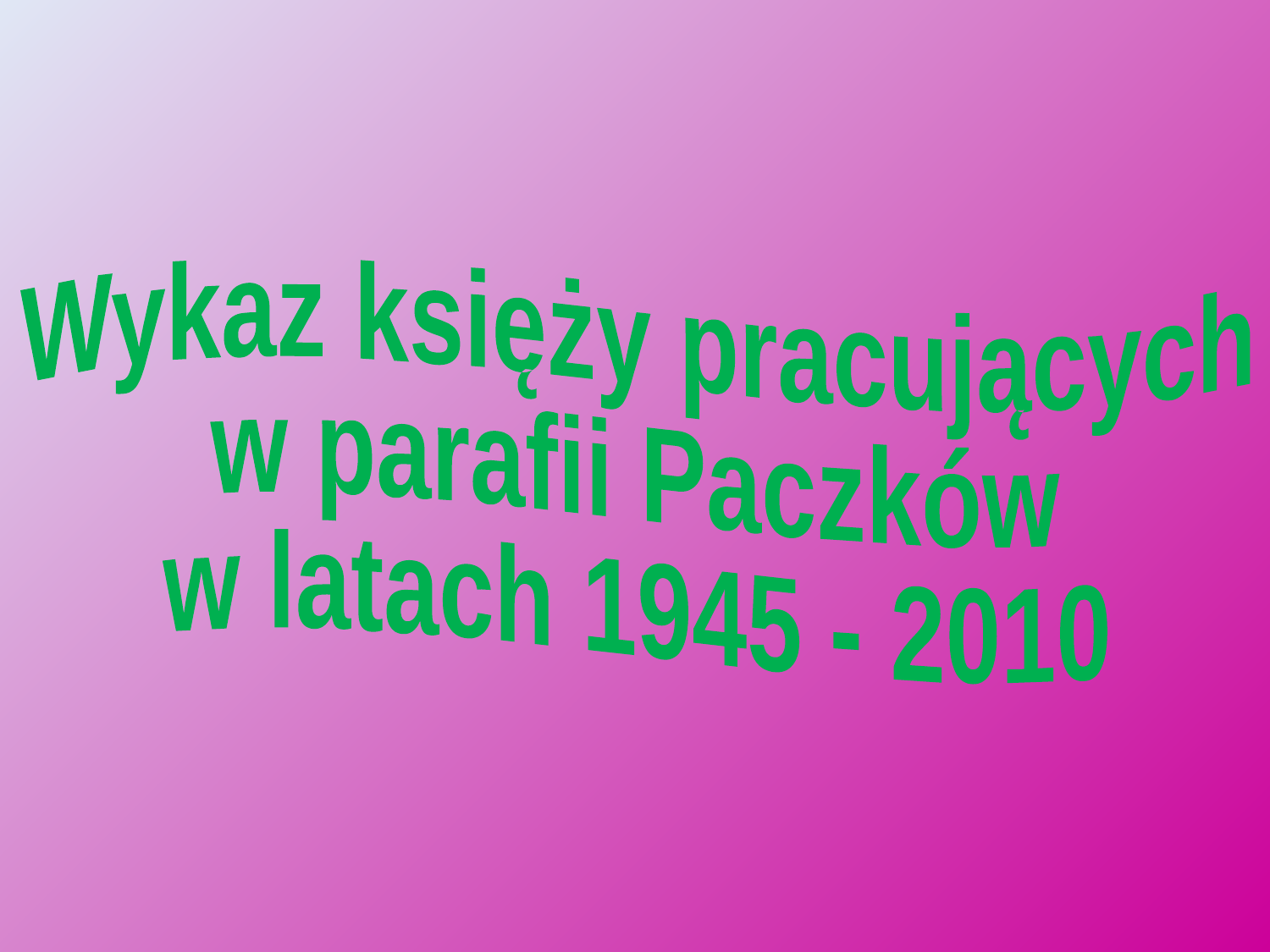

Wykaz księży pracujących
w parafii Paczków
w latach 1945 - 2010